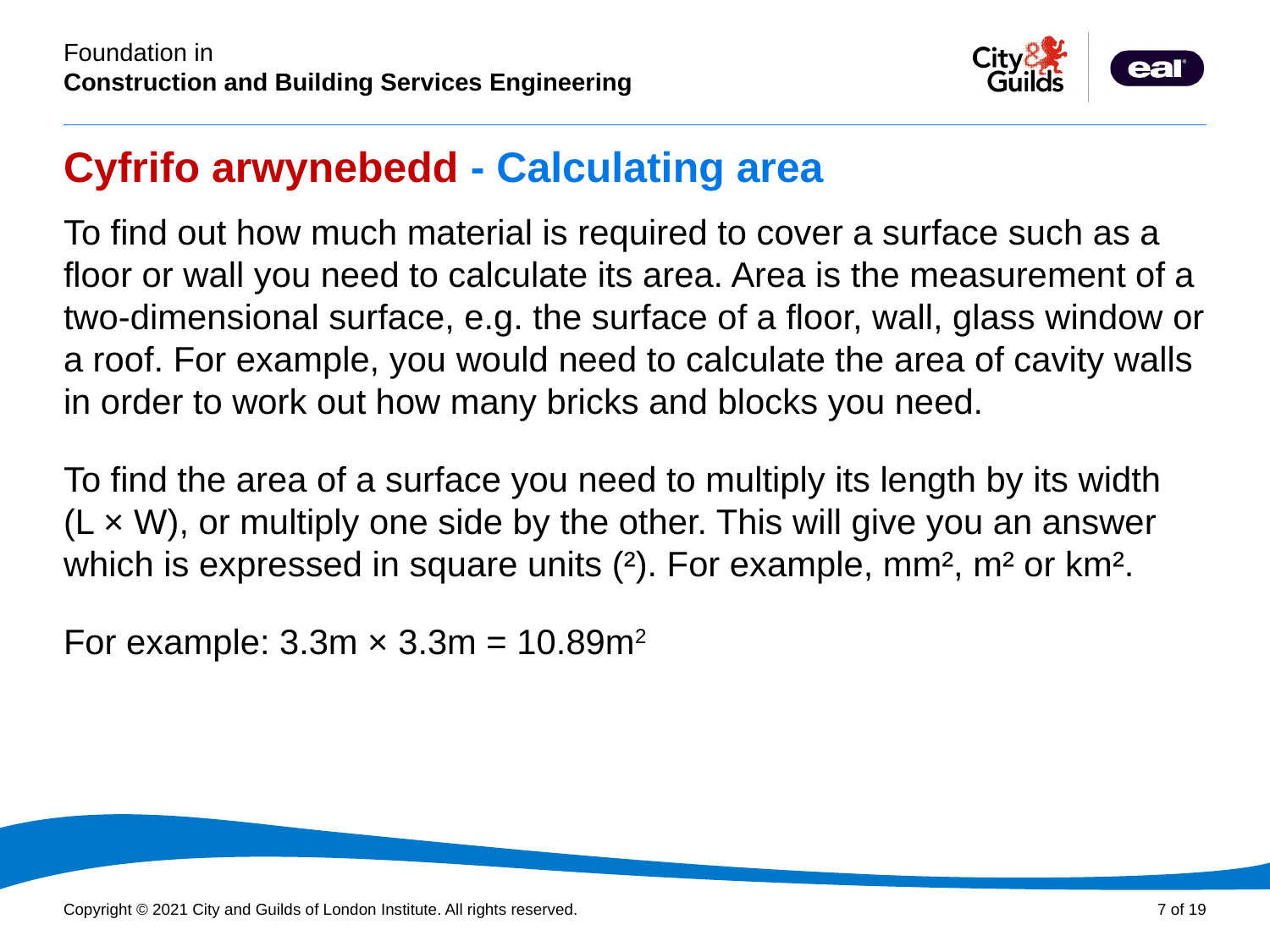

# Cyfrifo arwynebedd - Calculating area
To find out how much material is required to cover a surface such as a floor or wall you need to calculate its area. Area is the measurement of a two-dimensional surface, e.g. the surface of a floor, wall, glass window or a roof. For example, you would need to calculate the area of cavity walls in order to work out how many bricks and blocks you need.
To find the area of a surface you need to multiply its length by its width
(L × W), or multiply one side by the other. This will give you an answer which is expressed in square units (²). For example, mm², m² or km².
For example: 3.3m × 3.3m = 10.89m2